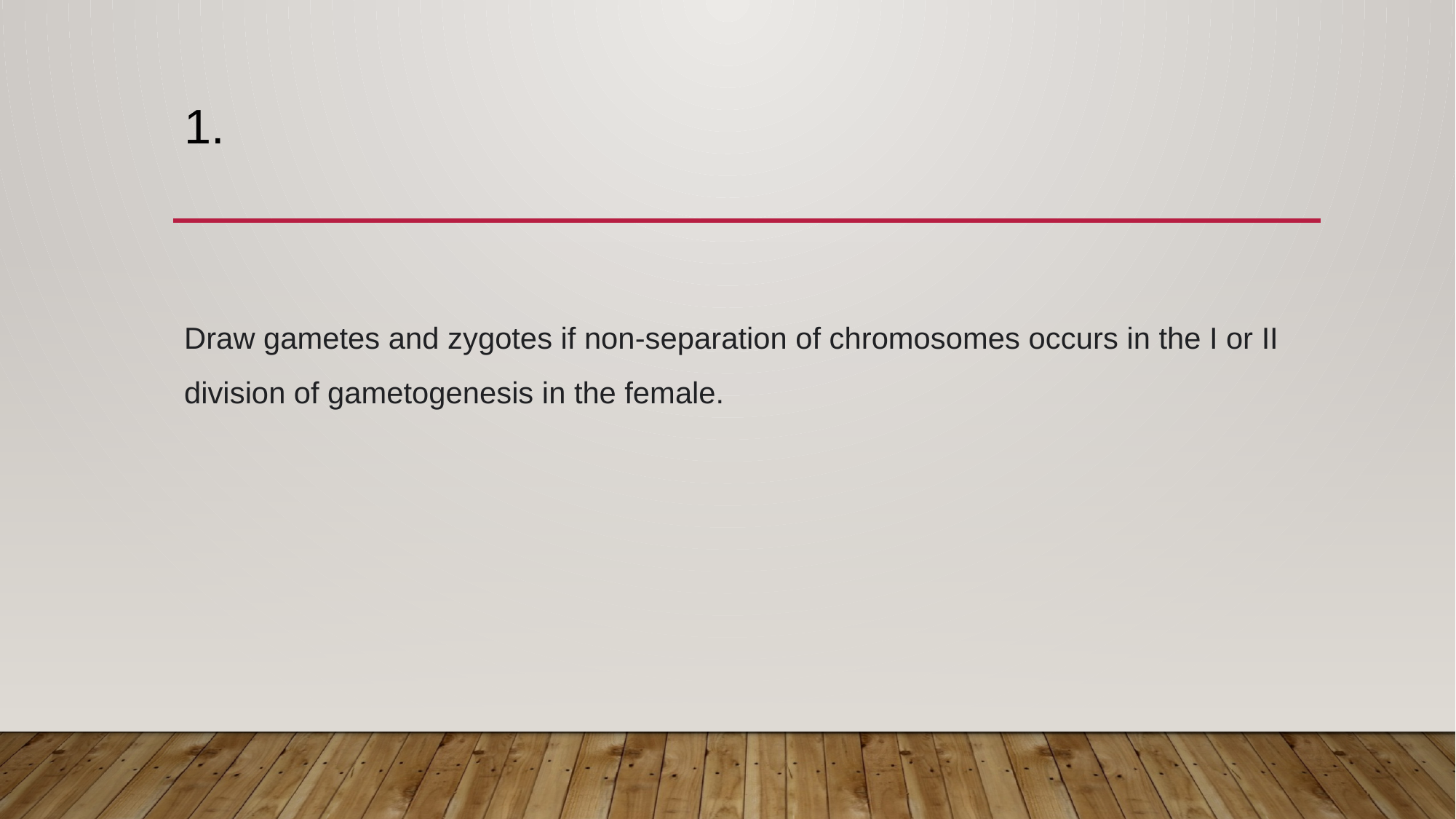

# 1.
Draw gametes and zygotes if non-separation of chromosomes occurs in the I or II division of gametogenesis in the female.